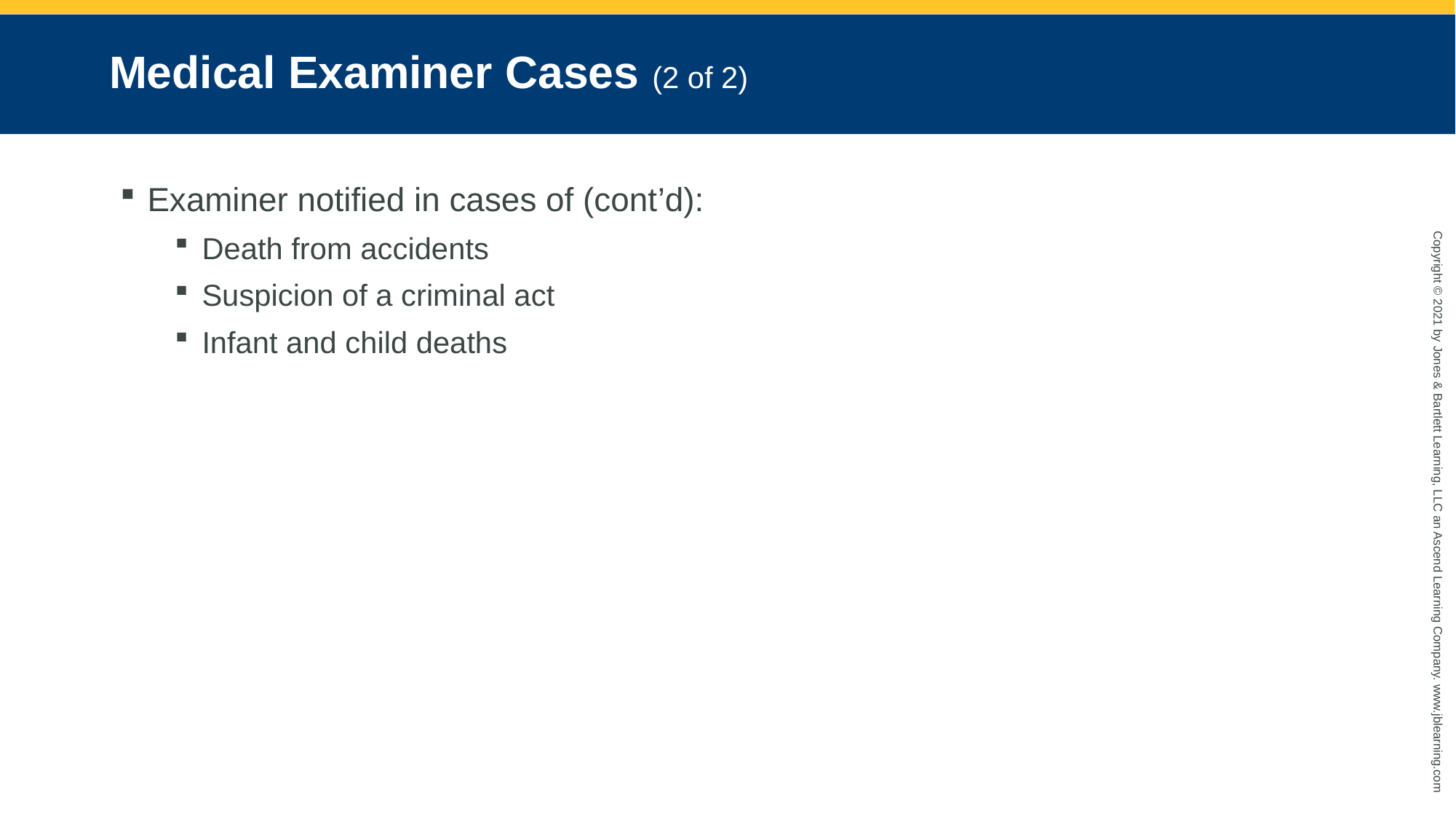

# Medical Examiner Cases (2 of 2)
Examiner notified in cases of (cont’d):
Death from accidents
Suspicion of a criminal act
Infant and child deaths